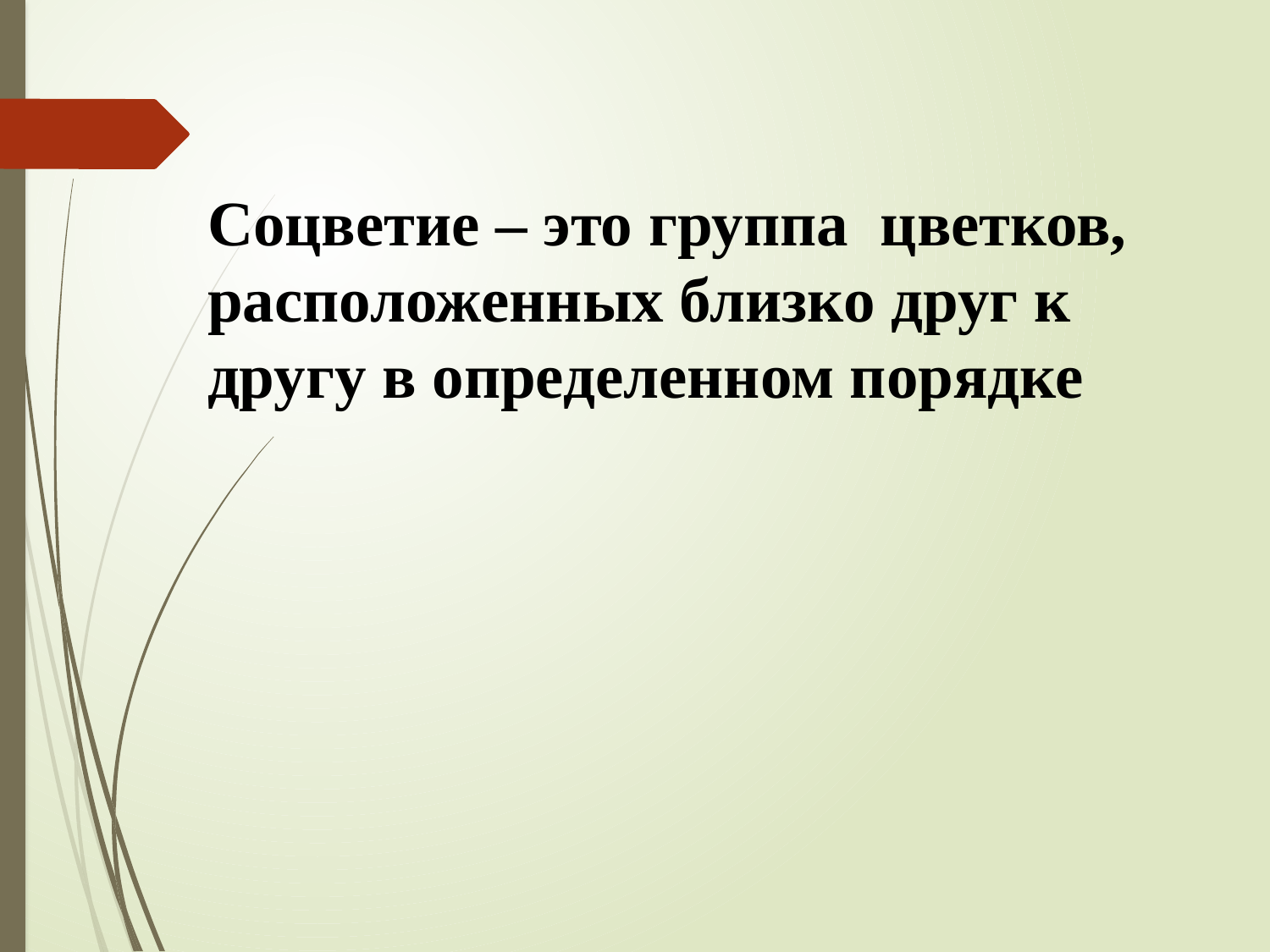

Соцветие – это группа  цветков, расположенных близко друг к другу в определенном порядке